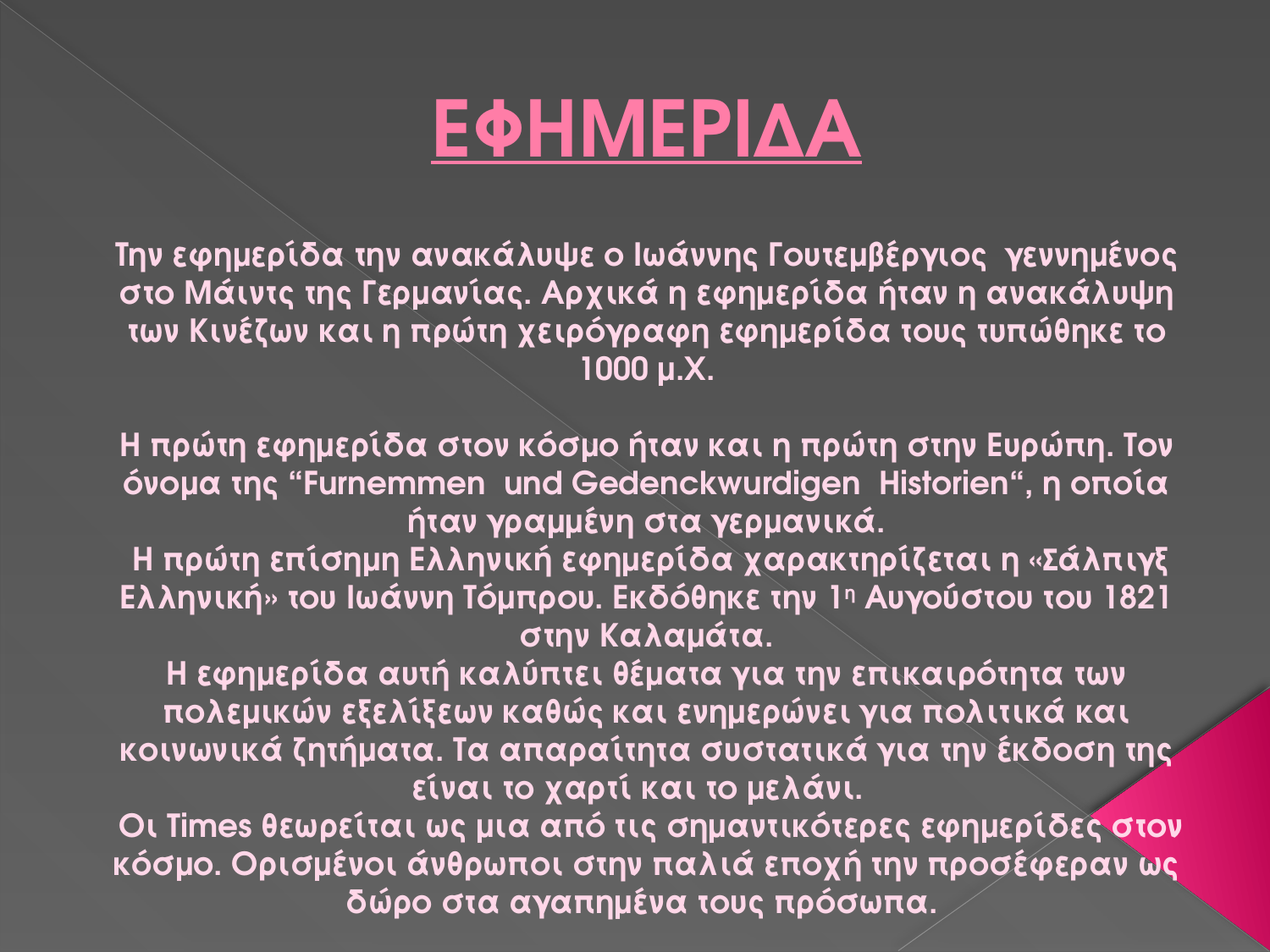

# ΕΦΗΜΕΡΙΔΑ
Την εφημερίδα την ανακάλυψε ο Ιωάννης Γουτεμβέργιος  γεννημένος στο Μάιντς της Γερμανίας. Αρχικά η εφημερίδα ήταν η ανακάλυψη των Κινέζων και η πρώτη χειρόγραφη εφημερίδα τους τυπώθηκε το 1000 μ.Χ.

Η πρώτη εφημερίδα στον κόσμο ήταν και η πρώτη στην Ευρώπη. Τον όνομα της “Furnemmen  und Gedenckwurdigen  Historien“, η οποία ήταν γραμμένη στα γερμανικά.
 Η πρώτη επίσημη Ελληνική εφημερίδα χαρακτηρίζεται η «Σάλπιγξ Ελληνική» του Ιωάννη Τόμπρου. Εκδόθηκε την 1η Αυγούστου του 1821 στην Καλαμάτα.
Η εφημερίδα αυτή καλύπτει θέματα για την επικαιρότητα των πολεμικών εξελίξεων καθώς και ενημερώνει για πολιτικά και κοινωνικά ζητήματα. Τα απαραίτητα συστατικά για την έκδοση της είναι το χαρτί και το μελάνι.
 Οι Times θεωρείται ως μια από τις σημαντικότερες εφημερίδες στον κόσμο. Ορισμένοι άνθρωποι στην παλιά εποχή την προσέφεραν ως δώρο στα αγαπημένα τους πρόσωπα.